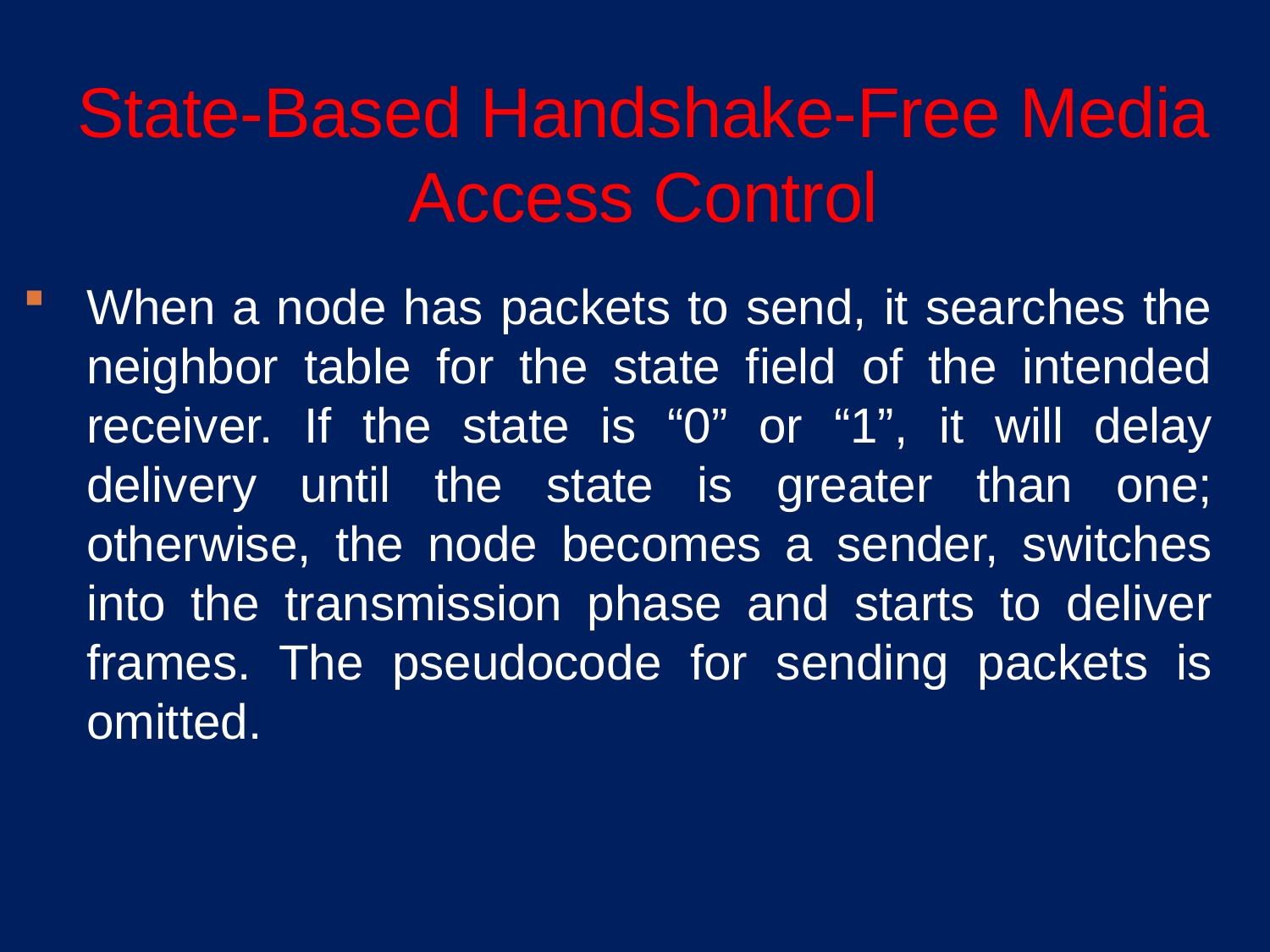

State-Based Handshake-Free Media Access Control
When a node has packets to send, it searches the neighbor table for the state field of the intended receiver. If the state is “0” or “1”, it will delay delivery until the state is greater than one; otherwise, the node becomes a sender, switches into the transmission phase and starts to deliver frames. The pseudocode for sending packets is omitted.